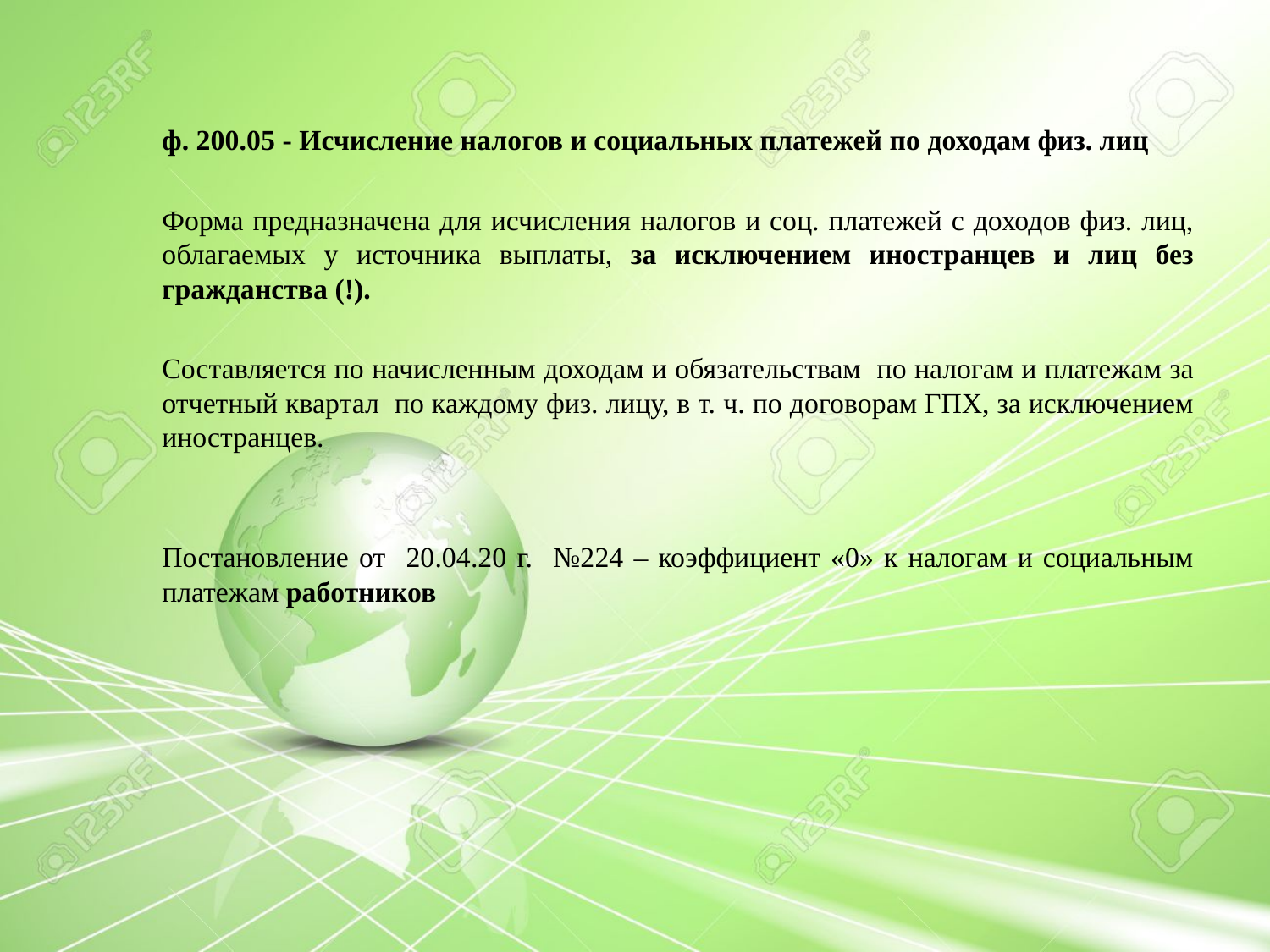

ф. 200.05 - Исчисление налогов и социальных платежей по доходам физ. лиц

Форма предназначена для исчисления налогов и соц. платежей с доходов физ. лиц, облагаемых у источника выплаты, за исключением иностранцев и лиц без гражданства (!).

Составляется по начисленным доходам и обязательствам  по налогам и платежам за отчетный квартал  по каждому физ. лицу, в т. ч. по договорам ГПХ, за исключением иностранцев.

Постановление от  20.04.20 г.  №224 – коэффициент «0» к налогам и социальным платежам работников